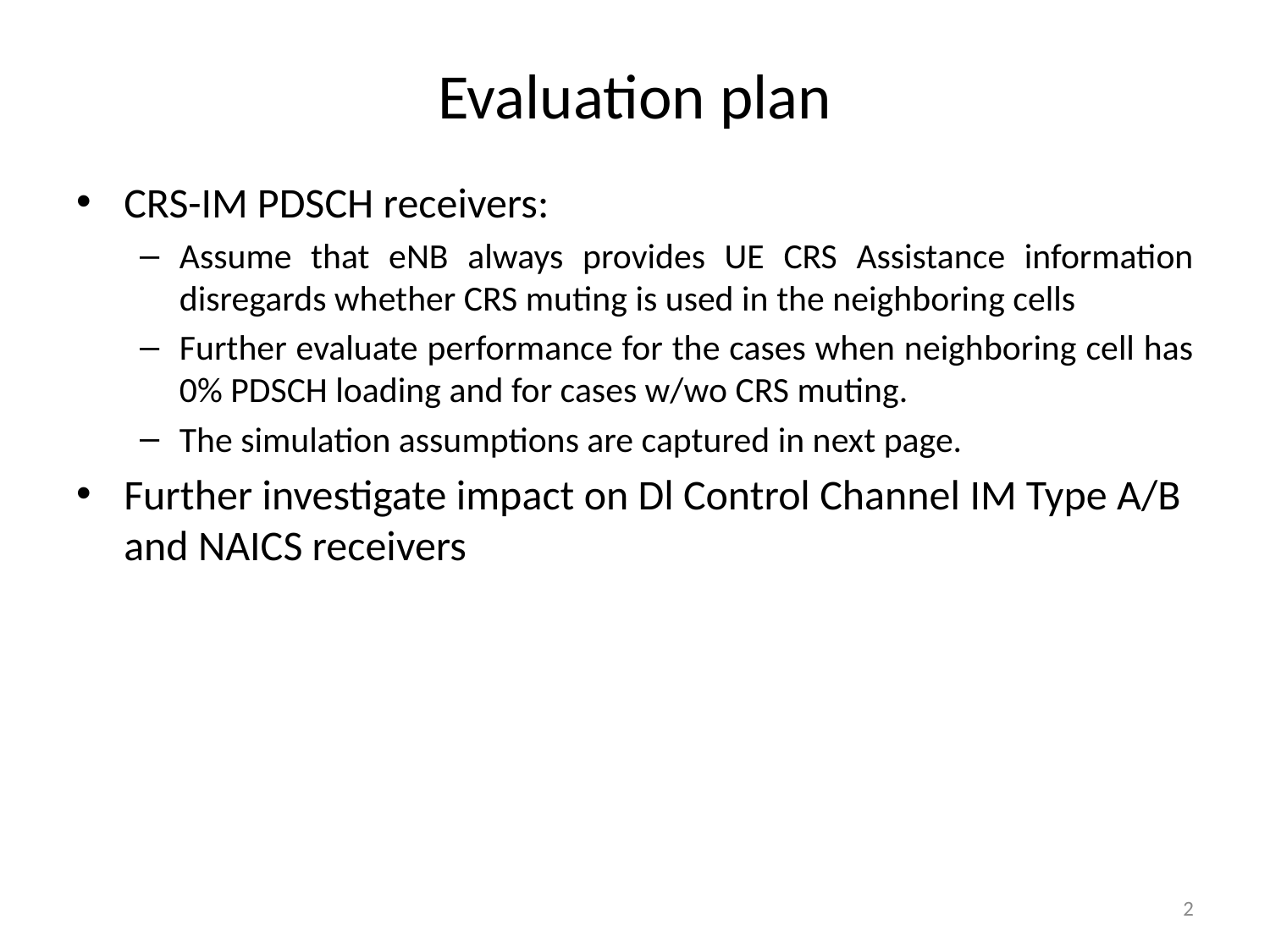

# Evaluation plan
CRS-IM PDSCH receivers:
Assume that eNB always provides UE CRS Assistance information disregards whether CRS muting is used in the neighboring cells
Further evaluate performance for the cases when neighboring cell has 0% PDSCH loading and for cases w/wo CRS muting.
The simulation assumptions are captured in next page.
Further investigate impact on Dl Control Channel IM Type A/B and NAICS receivers
2